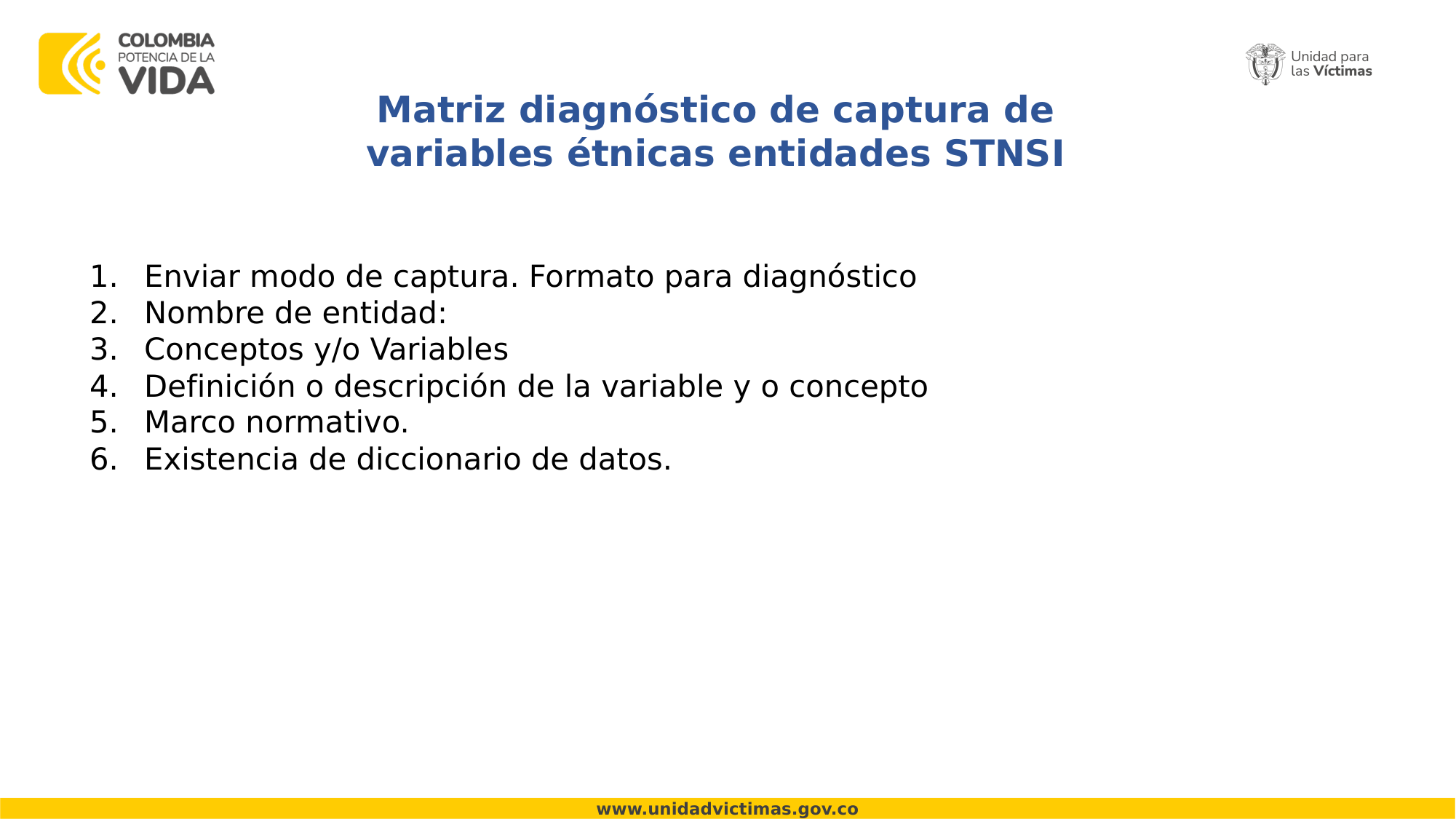

Matriz diagnóstico de captura de variables étnicas entidades STNSI
Enviar modo de captura. Formato para diagnóstico
Nombre de entidad:
Conceptos y/o Variables
Definición o descripción de la variable y o concepto
Marco normativo.
Existencia de diccionario de datos.

www.unidadvictimas.gov.co